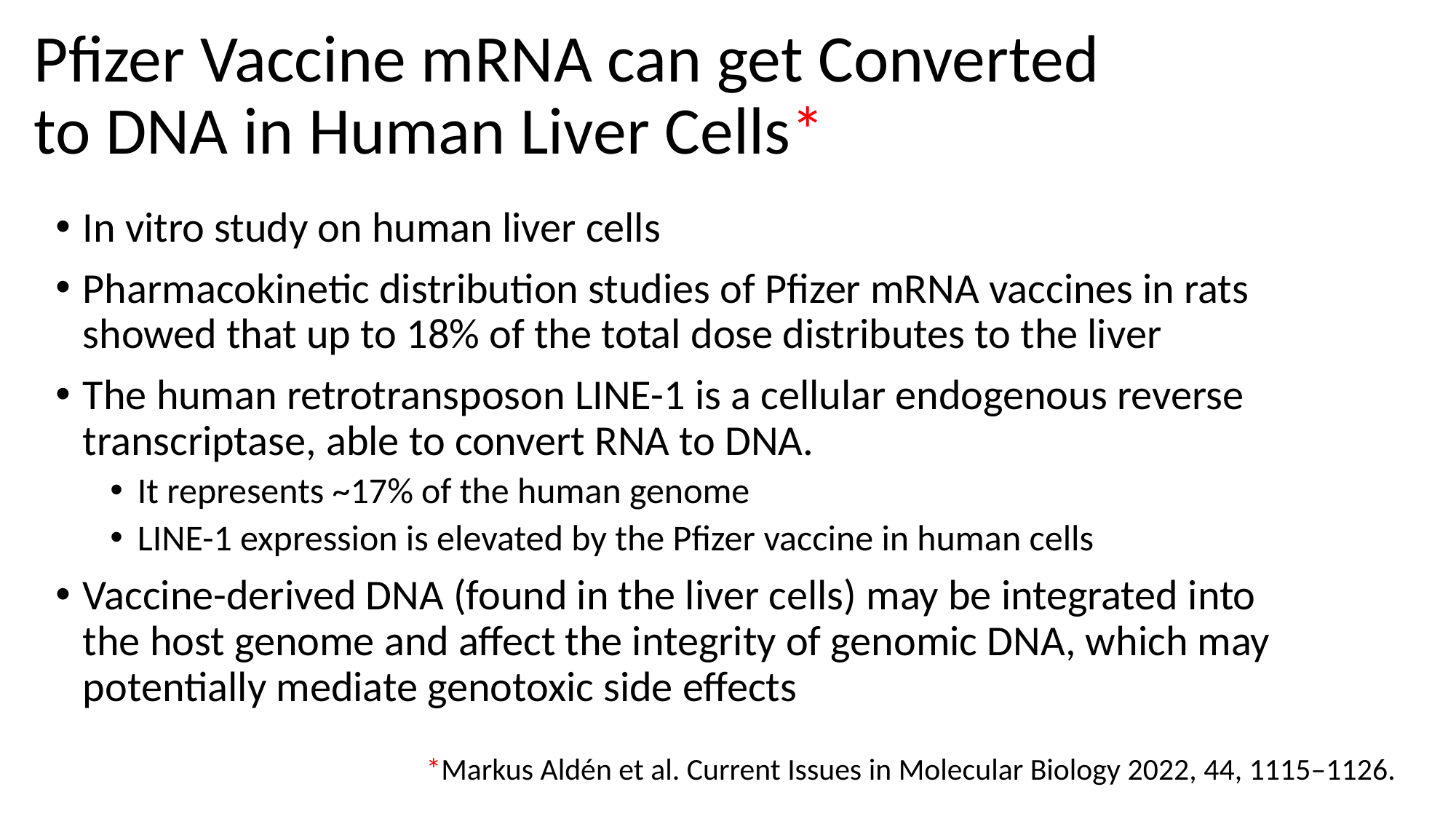

# Pfizer Vaccine mRNA can get Converted to DNA in Human Liver Cells*
In vitro study on human liver cells
Pharmacokinetic distribution studies of Pfizer mRNA vaccines in rats showed that up to 18% of the total dose distributes to the liver
The human retrotransposon LINE-1 is a cellular endogenous reverse transcriptase, able to convert RNA to DNA.
It represents ~17% of the human genome
LINE-1 expression is elevated by the Pfizer vaccine in human cells
Vaccine-derived DNA (found in the liver cells) may be integrated into the host genome and affect the integrity of genomic DNA, which may potentially mediate genotoxic side effects

*Markus Aldén et al. Current Issues in Molecular Biology 2022, 44, 1115–1126.